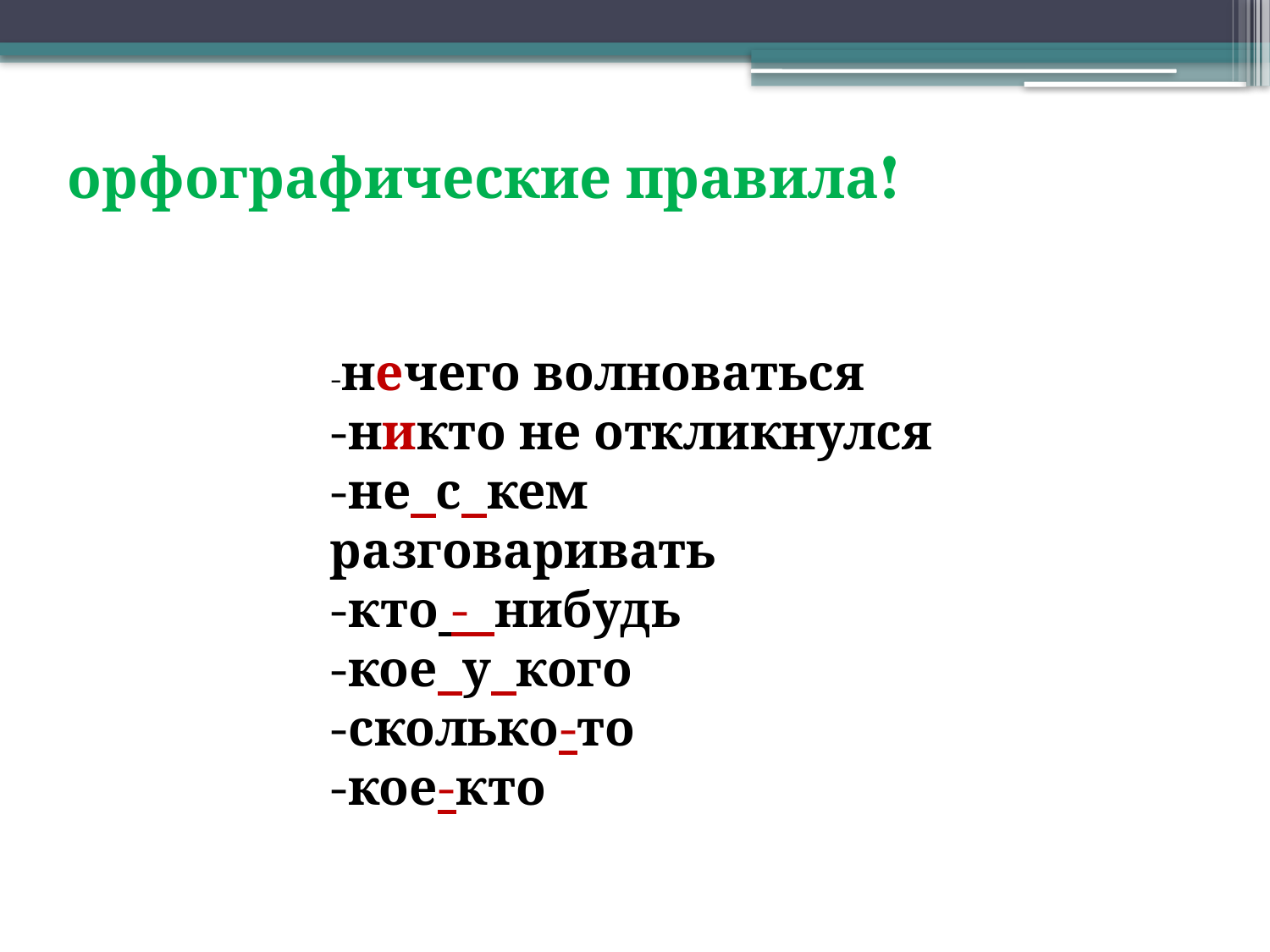

орфографические правила!
-нечего волноваться
-никто не откликнулся
-не  с  кем разговаривать
-кто -  нибудь
-кое  у  кого
-сколько-то
-кое-кто